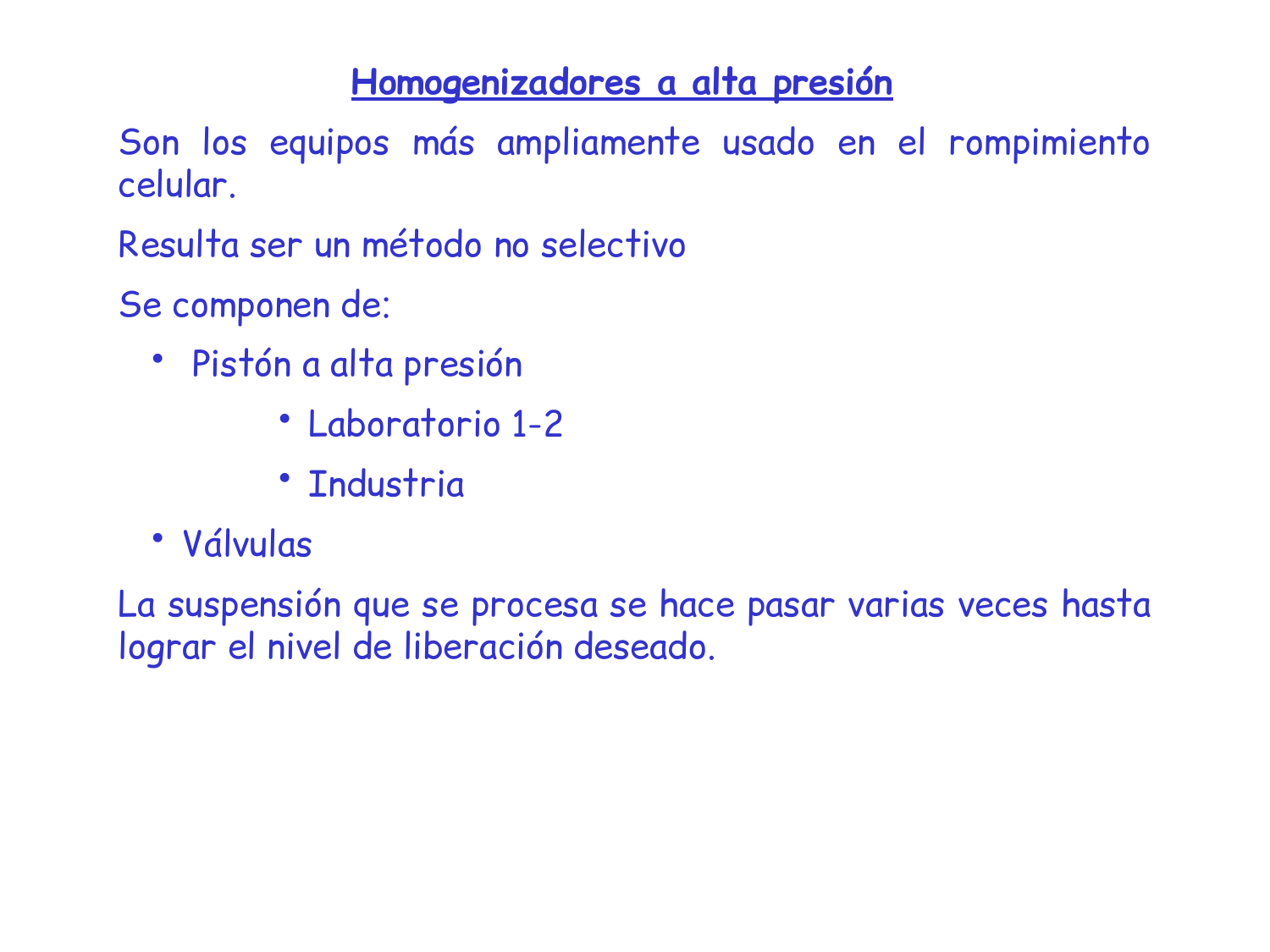

Homogenizadores a alta presión
Son los equipos más ampliamente usado en el rompimiento celular.
Resulta ser un método no selectivo
Se componen de:
 Pistón a alta presión
Laboratorio 1-2
Industria
Válvulas
La suspensión que se procesa se hace pasar varias veces hasta lograr el nivel de liberación deseado.